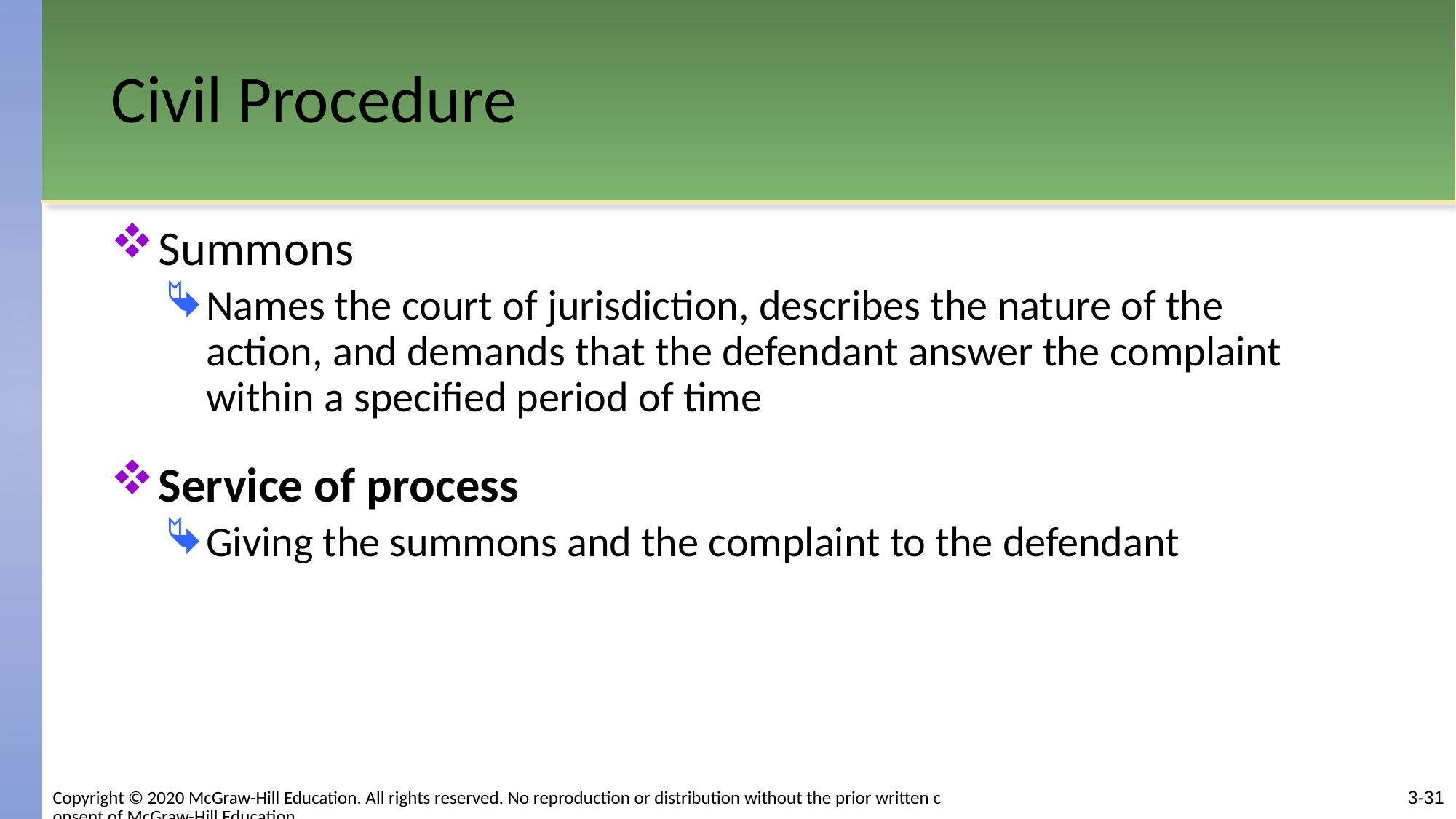

# Civil Procedure
Summons
Names the court of jurisdiction, describes the nature of the action, and demands that the defendant answer the complaint within a specified period of time

Service of process
Giving the summons and the complaint to the defendant

3-31
Copyright © 2020 McGraw-Hill Education. All rights reserved. No reproduction or distribution without the prior written consent of McGraw-Hill Education.